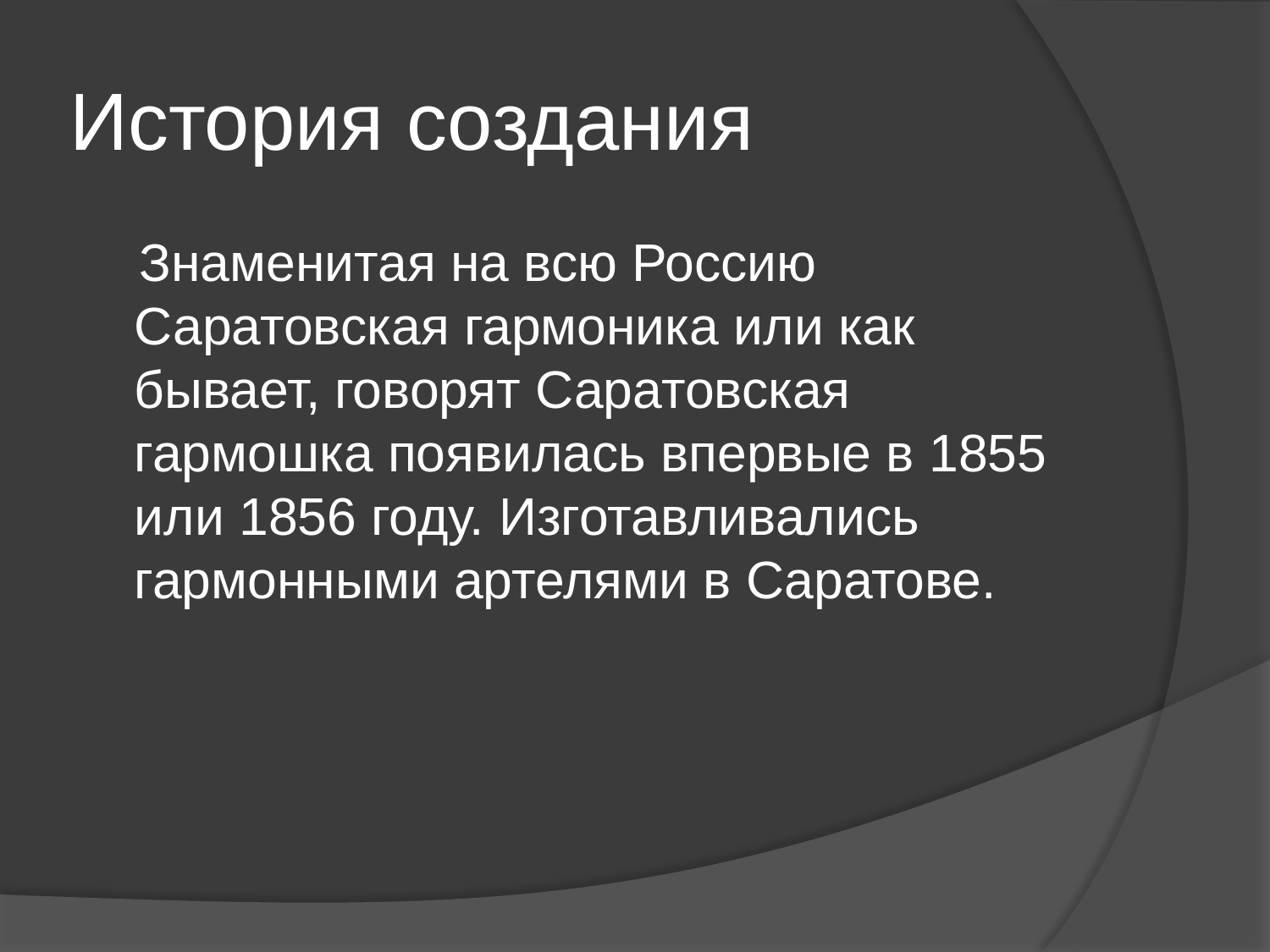

# История создания
    Знаменитая на всю Россию Саратовская гармоника или как бывает, говорят Саратовская гармошка появилась впервые в 1855 или 1856 году. Изготавливались гармонными артелями в Саратове.